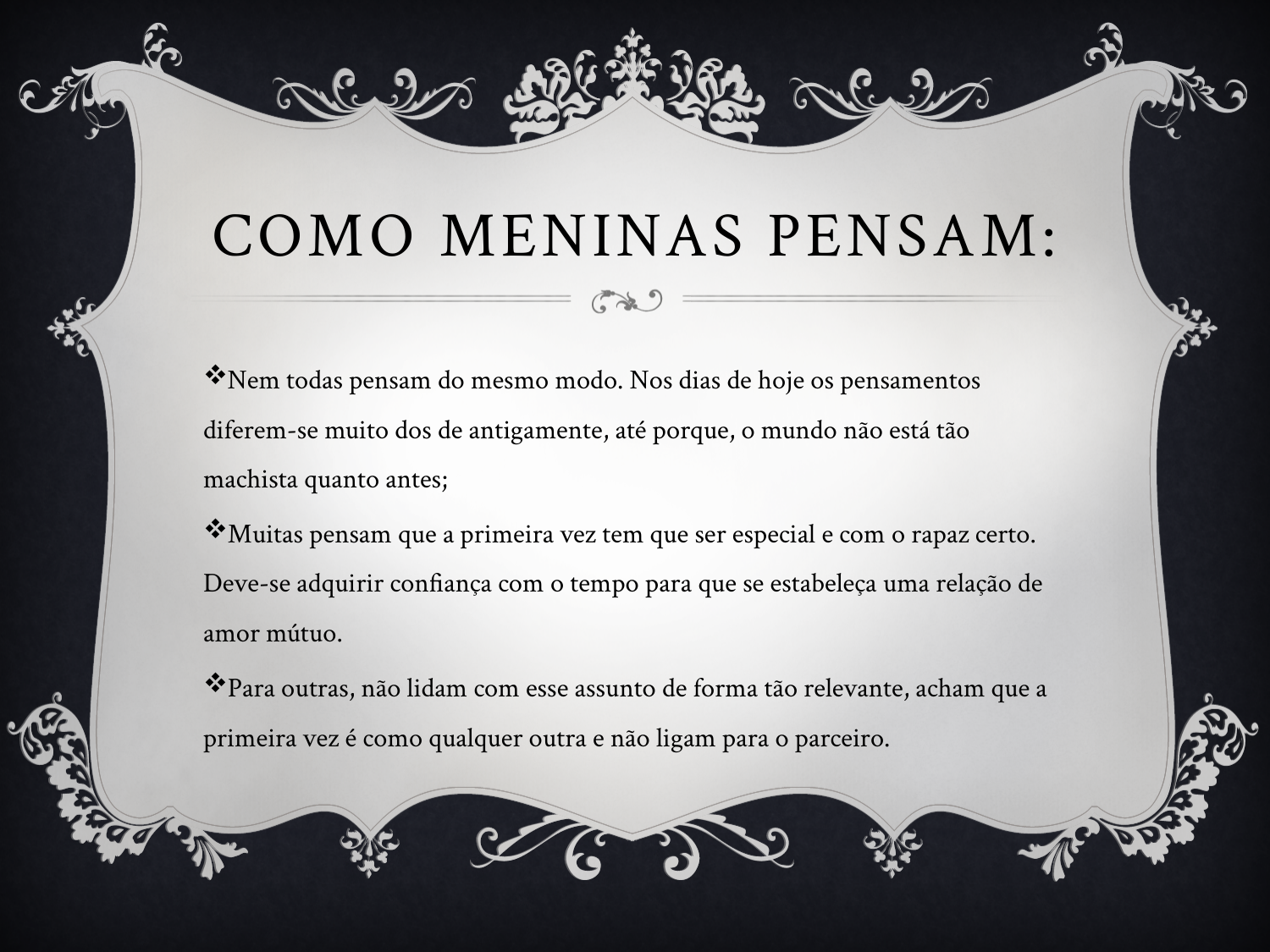

# Como meninas pensam:
Nem todas pensam do mesmo modo. Nos dias de hoje os pensamentos diferem-se muito dos de antigamente, até porque, o mundo não está tão machista quanto antes;
Muitas pensam que a primeira vez tem que ser especial e com o rapaz certo. Deve-se adquirir confiança com o tempo para que se estabeleça uma relação de amor mútuo.
Para outras, não lidam com esse assunto de forma tão relevante, acham que a primeira vez é como qualquer outra e não ligam para o parceiro.